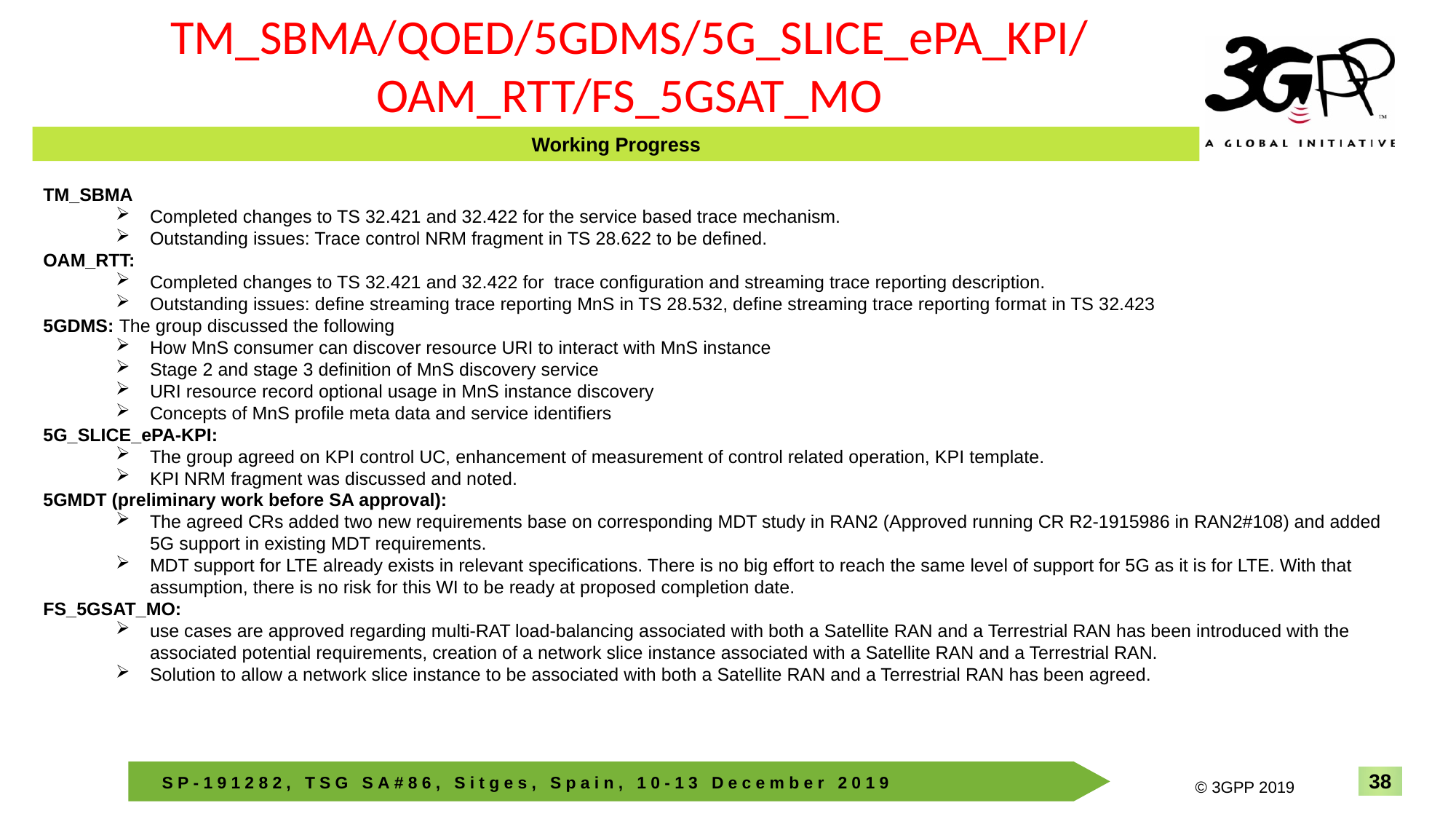

TM_SBMA/QOED/5GDMS/5G_SLICE_ePA_KPI/
OAM_RTT/FS_5GSAT_MO
Working Progress
TM_SBMA
Completed changes to TS 32.421 and 32.422 for the service based trace mechanism.
Outstanding issues: Trace control NRM fragment in TS 28.622 to be defined.
OAM_RTT:
Completed changes to TS 32.421 and 32.422 for  trace configuration and streaming trace reporting description.
Outstanding issues: define streaming trace reporting MnS in TS 28.532, define streaming trace reporting format in TS 32.423
5GDMS: The group discussed the following
How MnS consumer can discover resource URI to interact with MnS instance
Stage 2 and stage 3 definition of MnS discovery service
URI resource record optional usage in MnS instance discovery
Concepts of MnS profile meta data and service identifiers
5G_SLICE_ePA-KPI:
The group agreed on KPI control UC, enhancement of measurement of control related operation, KPI template.
KPI NRM fragment was discussed and noted.
5GMDT (preliminary work before SA approval):
The agreed CRs added two new requirements base on corresponding MDT study in RAN2 (Approved running CR R2-1915986 in RAN2#108) and added 5G support in existing MDT requirements.
MDT support for LTE already exists in relevant specifications. There is no big effort to reach the same level of support for 5G as it is for LTE. With that assumption, there is no risk for this WI to be ready at proposed completion date.
FS_5GSAT_MO:
use cases are approved regarding multi-RAT load-balancing associated with both a Satellite RAN and a Terrestrial RAN has been introduced with the associated potential requirements, creation of a network slice instance associated with a Satellite RAN and a Terrestrial RAN.
Solution to allow a network slice instance to be associated with both a Satellite RAN and a Terrestrial RAN has been agreed.